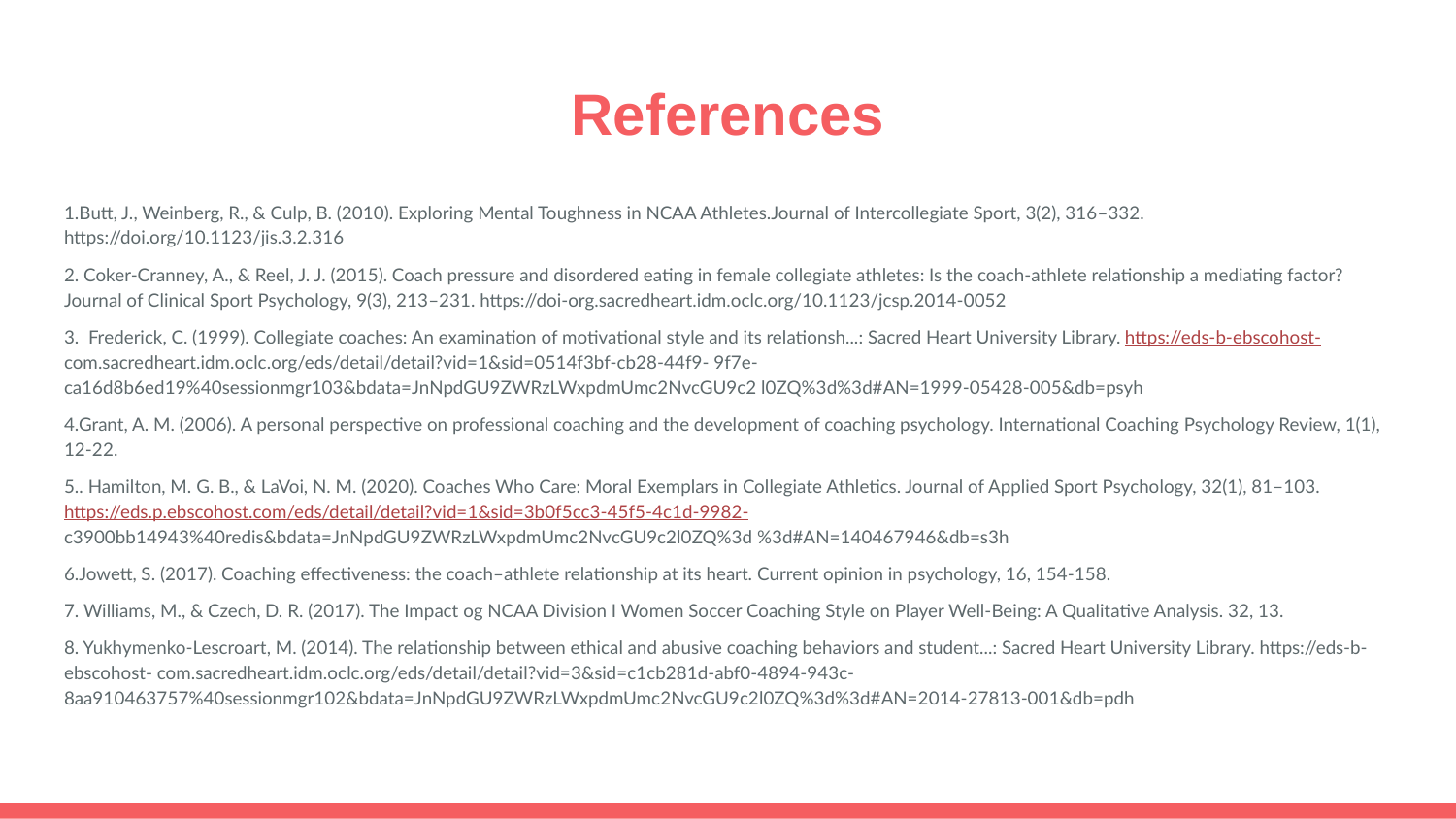

# References
1.Butt, J., Weinberg, R., & Culp, B. (2010). Exploring Mental Toughness in NCAA Athletes.Journal of Intercollegiate Sport, 3(2), 316–332. https://doi.org/10.1123/jis.3.2.316
2. Coker-Cranney, A., & Reel, J. J. (2015). Coach pressure and disordered eating in female collegiate athletes: Is the coach-athlete relationship a mediating factor? Journal of Clinical Sport Psychology, 9(3), 213–231. https://doi-org.sacredheart.idm.oclc.org/10.1123/jcsp.2014-0052
3.  Frederick, C. (1999). Collegiate coaches: An examination of motivational style and its relationsh...: Sacred Heart University Library. https://eds-b-ebscohost- com.sacredheart.idm.oclc.org/eds/detail/detail?vid=1&sid=0514f3bf-cb28-44f9- 9f7e- ca16d8b6ed19%40sessionmgr103&bdata=JnNpdGU9ZWRzLWxpdmUmc2NvcGU9c2 l0ZQ%3d%3d#AN=1999-05428-005&db=psyh
4.Grant, A. M. (2006). A personal perspective on professional coaching and the development of coaching psychology. International Coaching Psychology Review, 1(1), 12-22.
5.. Hamilton, M. G. B., & LaVoi, N. M. (2020). Coaches Who Care: Moral Exemplars in Collegiate Athletics. Journal of Applied Sport Psychology, 32(1), 81–103. https://eds.p.ebscohost.com/eds/detail/detail?vid=1&sid=3b0f5cc3-45f5-4c1d-9982- c3900bb14943%40redis&bdata=JnNpdGU9ZWRzLWxpdmUmc2NvcGU9c2l0ZQ%3d %3d#AN=140467946&db=s3h
6.Jowett, S. (2017). Coaching effectiveness: the coach–athlete relationship at its heart. Current opinion in psychology, 16, 154-158.
7. Williams, M., & Czech, D. R. (2017). The Impact og NCAA Division I Women Soccer Coaching Style on Player Well-Being: A Qualitative Analysis. 32, 13.
8. Yukhymenko-Lescroart, M. (2014). The relationship between ethical and abusive coaching behaviors and student...: Sacred Heart University Library. https://eds-b-ebscohost- com.sacredheart.idm.oclc.org/eds/detail/detail?vid=3&sid=c1cb281d-abf0-4894-943c-8aa910463757%40sessionmgr102&bdata=JnNpdGU9ZWRzLWxpdmUmc2NvcGU9c2l0ZQ%3d%3d#AN=2014-27813-001&db=pdh